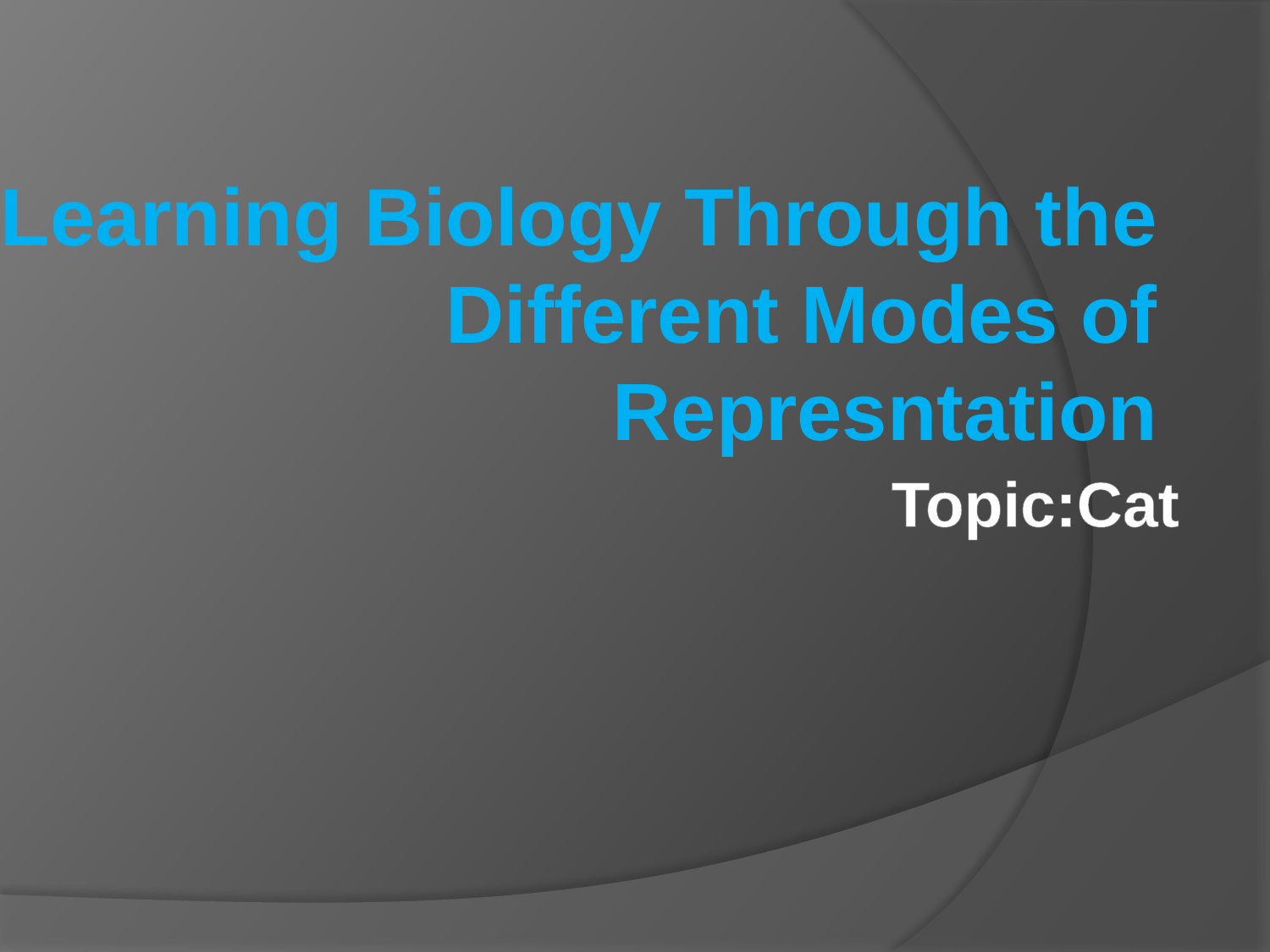

# Learning Biology Through the Different Modes of Represntation
Topic:Cat